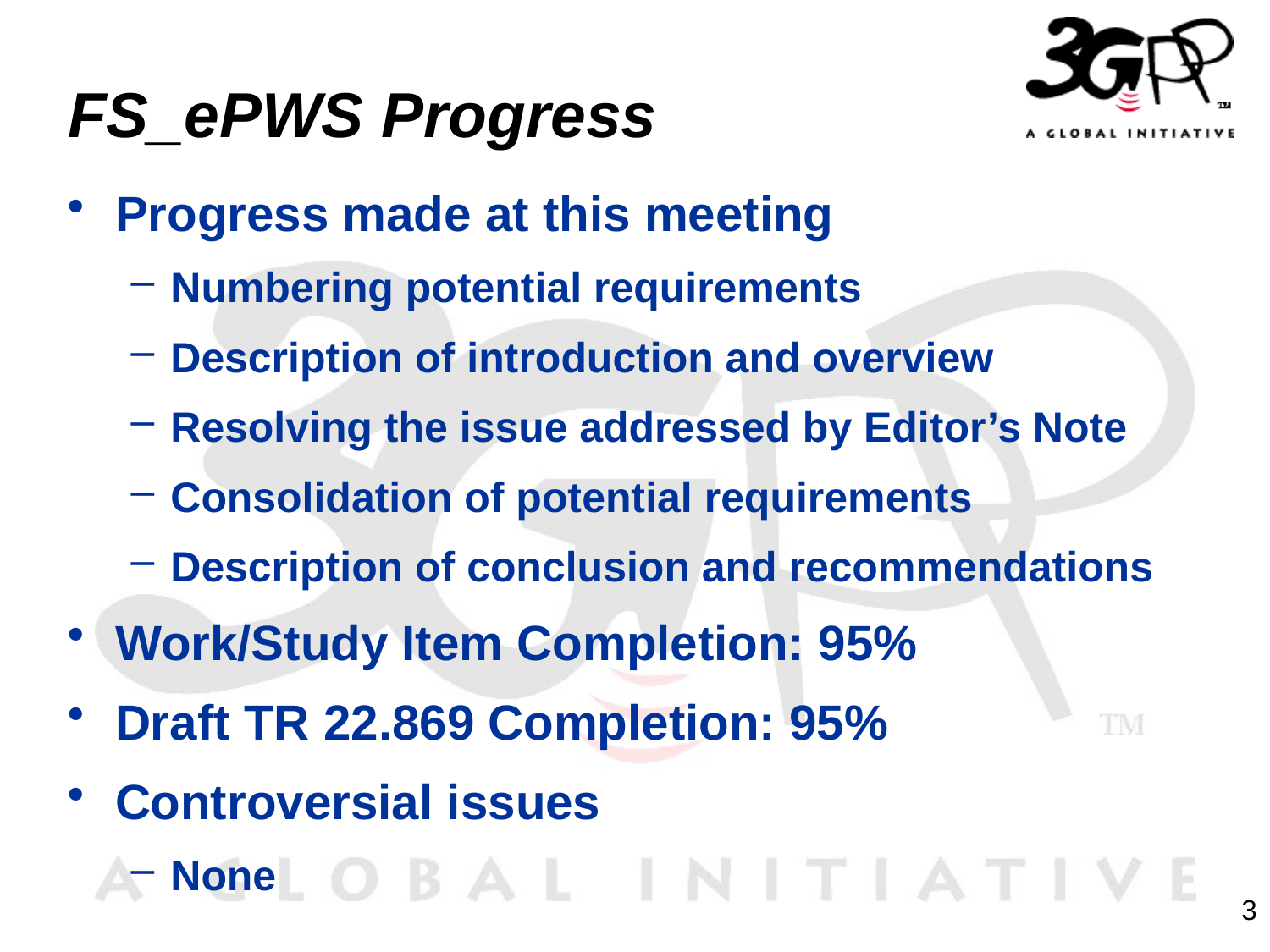

# FS_ePWS Progress
Progress made at this meeting
Numbering potential requirements
Description of introduction and overview
Resolving the issue addressed by Editor’s Note
Consolidation of potential requirements
Description of conclusion and recommendations
Work/Study Item Completion: 95%
Draft TR 22.869 Completion: 95%
Controversial issues
None
3